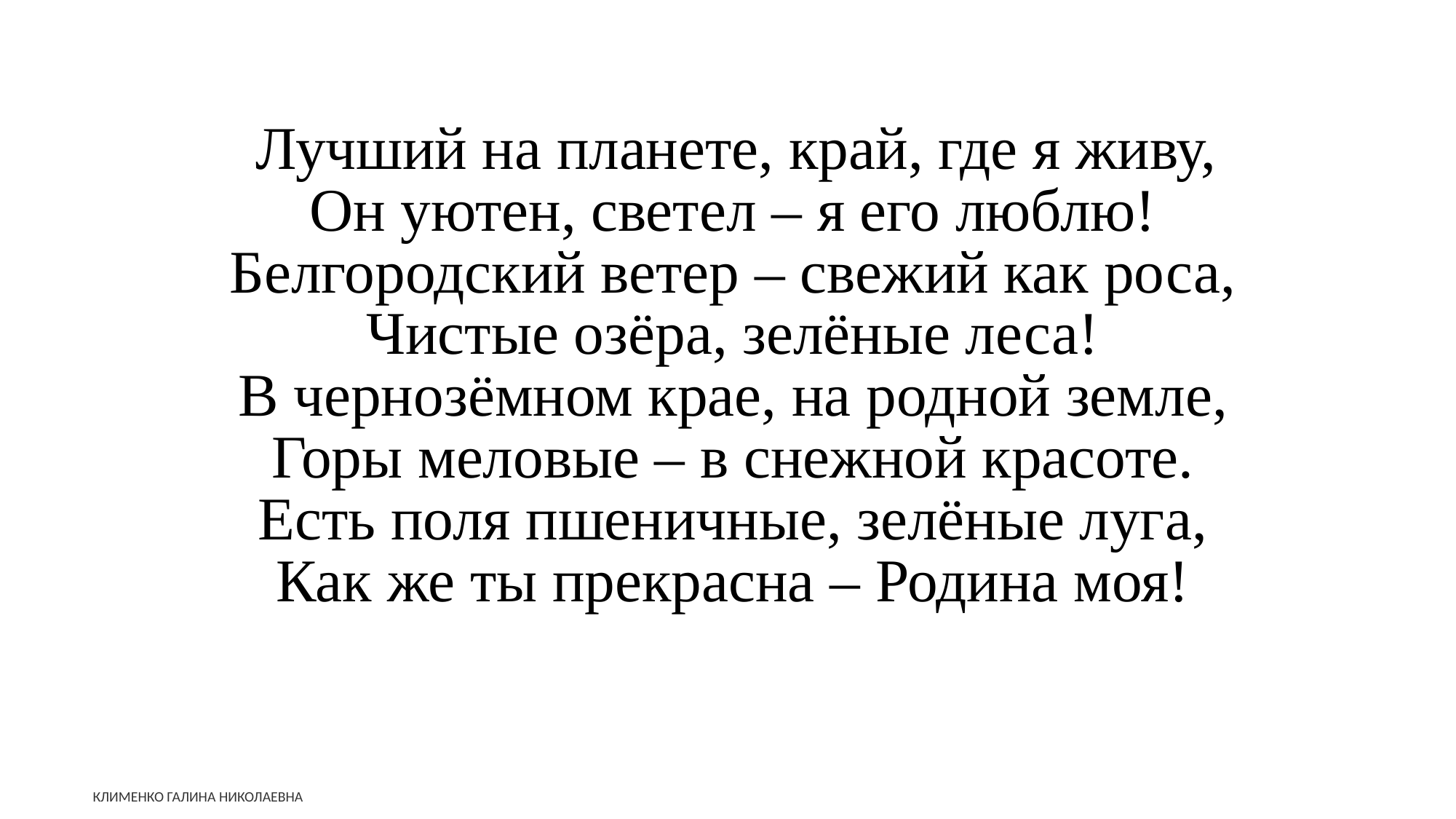

Лучший на планете, край, где я живу,
Он уютен, светел – я его люблю!
Белгородский ветер – свежий как роса,
Чистые озёра, зелёные леса!
В чернозёмном крае, на родной земле,
Горы меловые – в снежной красоте.
Есть поля пшеничные, зелёные луга,
Как же ты прекрасна – Родина моя!

Клименко Галина Николаевна